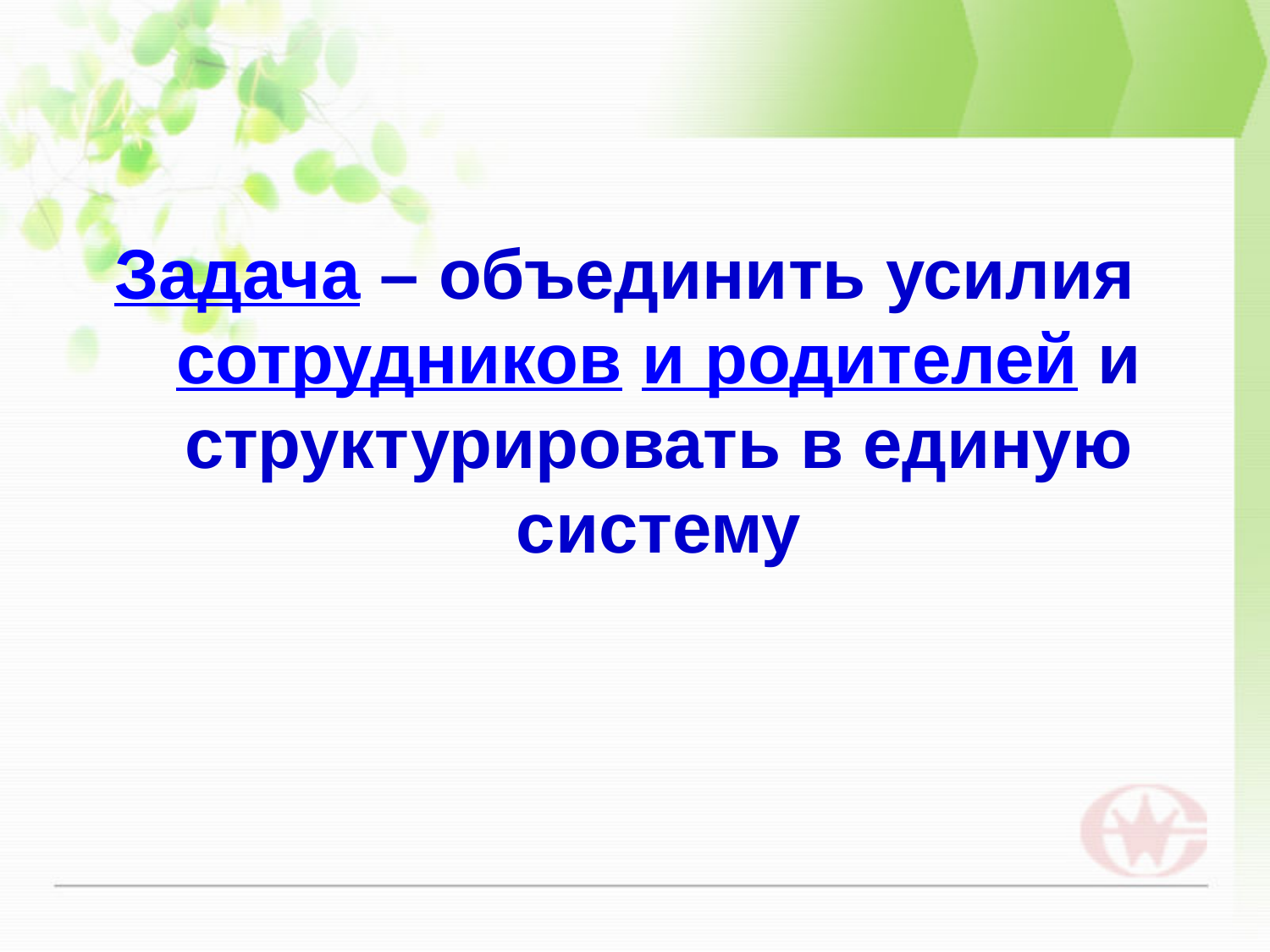

Задача – объединить усилия сотрудников и родителей и структурировать в единую систему